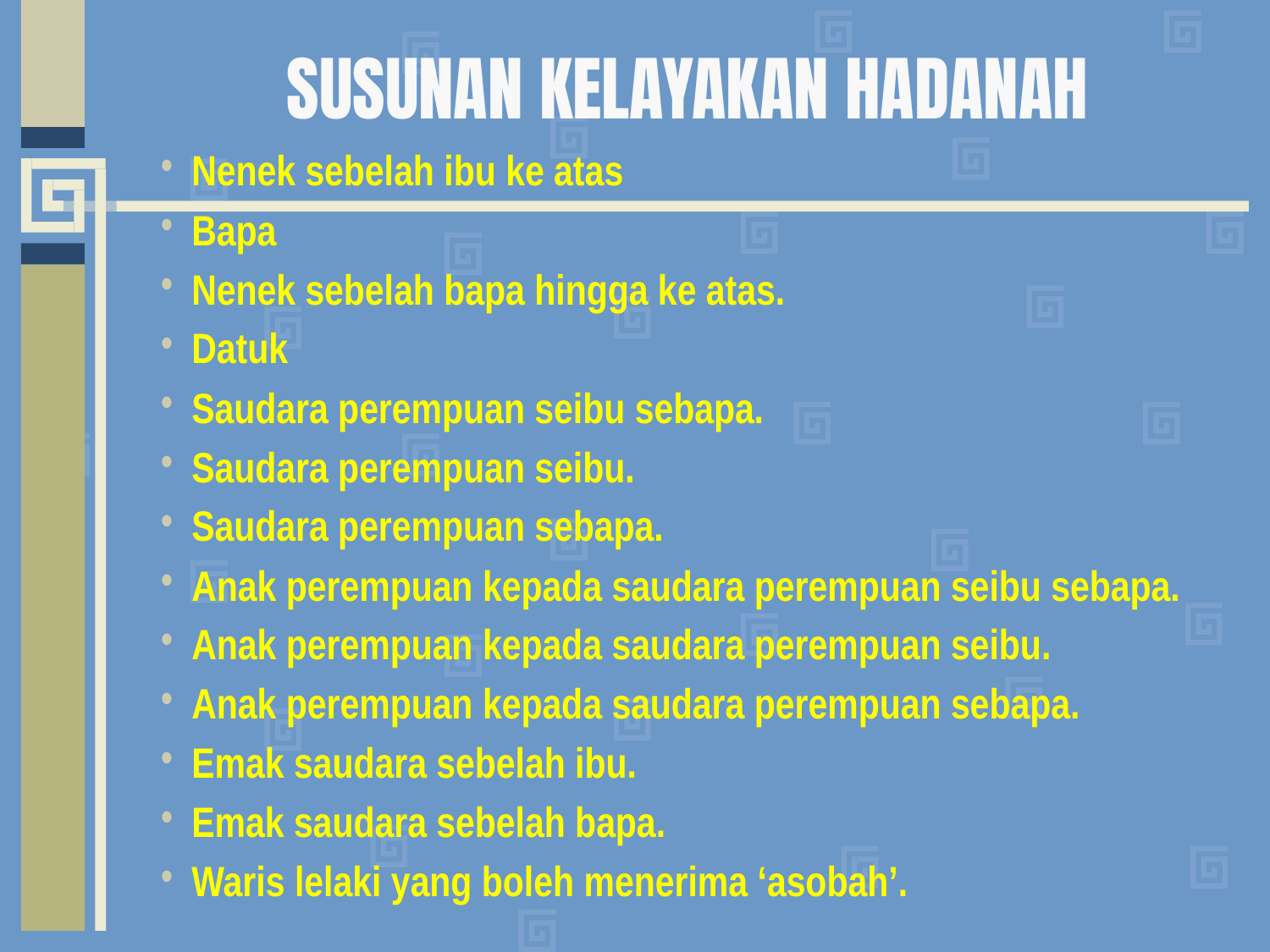

# SUSUNAN KELAYAKAN HADANAH
Nenek sebelah ibu ke atas
Bapa
Nenek sebelah bapa hingga ke atas.
Datuk
Saudara perempuan seibu sebapa.
Saudara perempuan seibu.
Saudara perempuan sebapa.
Anak perempuan kepada saudara perempuan seibu sebapa.
Anak perempuan kepada saudara perempuan seibu.
Anak perempuan kepada saudara perempuan sebapa.
Emak saudara sebelah ibu.
Emak saudara sebelah bapa.
Waris lelaki yang boleh menerima ‘asobah’.